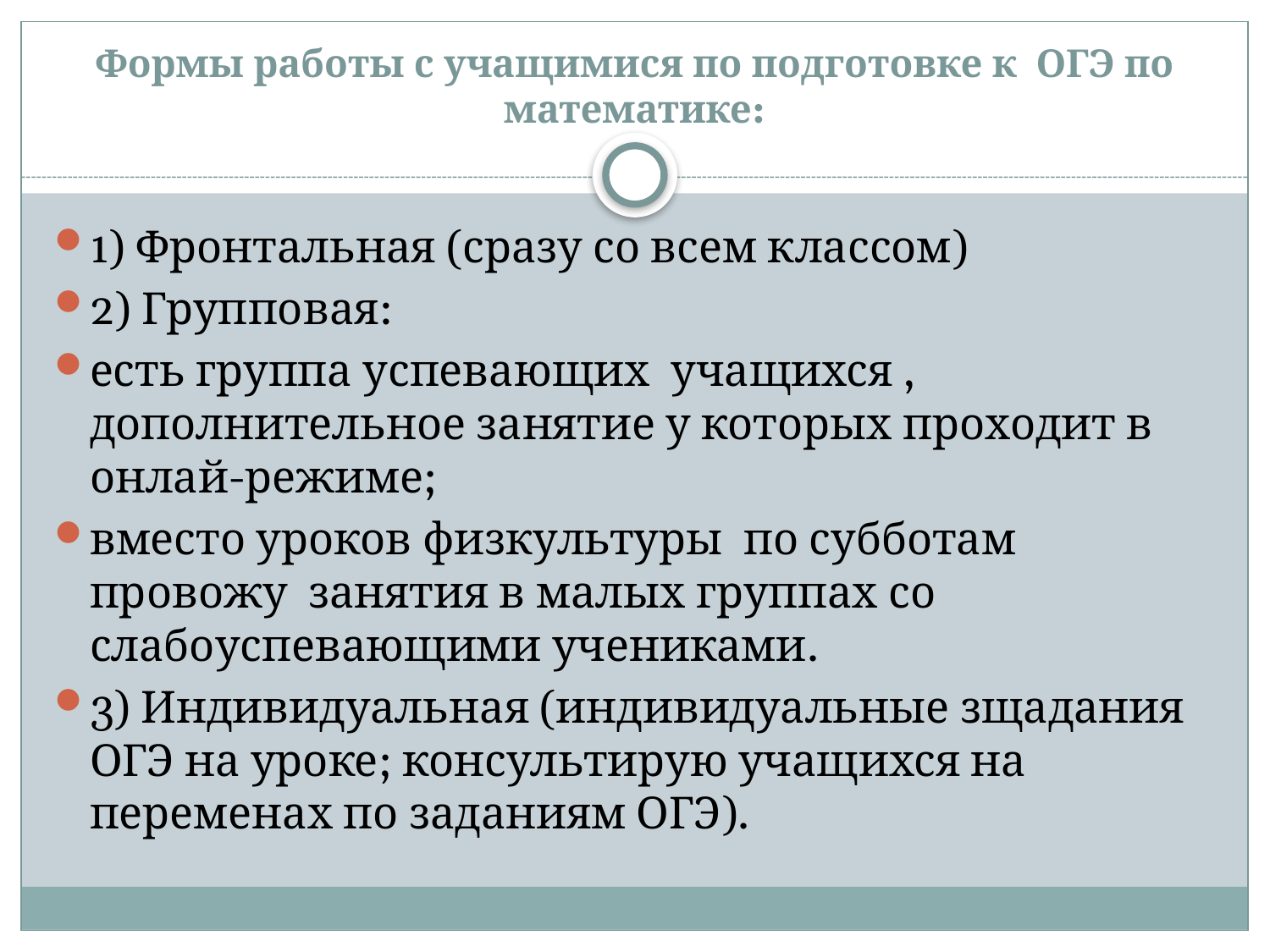

# Формы работы с учащимися по подготовке к  ОГЭ по математике:
1) Фронтальная (сразу со всем классом)
2) Групповая:
есть группа успевающих  учащихся , дополнительное занятие у которых проходит в онлай-режиме;
вместо уроков физкультуры  по субботам провожу  занятия в малых группах со слабоуспевающими учениками.
3) Индивидуальная (индивидуальные зщадания ОГЭ на уроке; консультирую учащихся на переменах по заданиям ОГЭ).